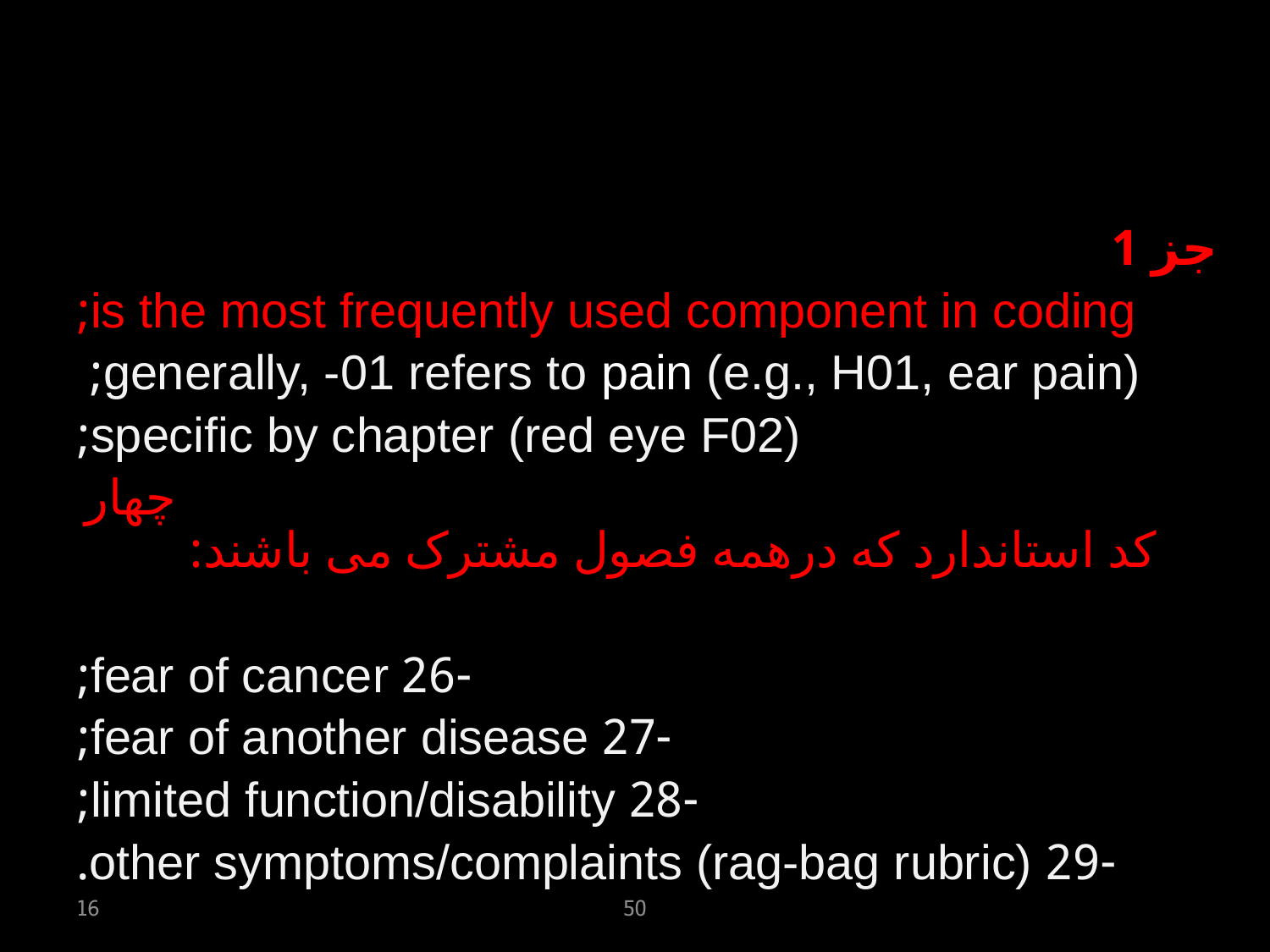

جز 1
is the most frequently used component in coding;
generally, -01 refers to pain (e.g., H01, ear pain);
specific by chapter (red eye F02);
                                                                                  چهار  کد استاندارد که درهمه فصول مشترک می باشند:

-26 fear of cancer;
-27 fear of another disease;
-28 limited function/disability;
-29 other symptoms/complaints (rag-bag rubric).
16
50